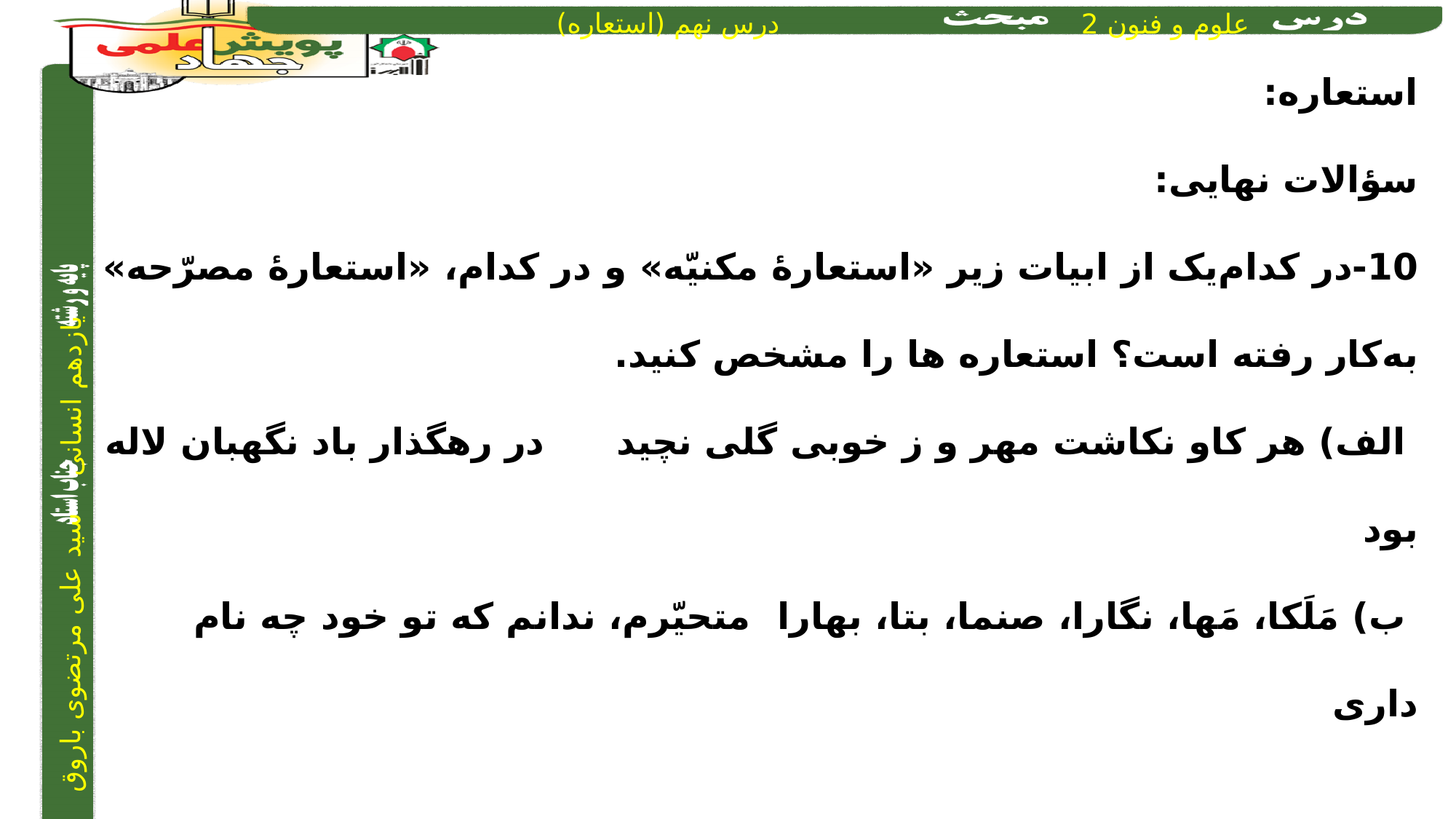

استعاره:
سؤالات نهایی:
10-در کدام‌یک از ابیات زیر «استعارۀ مکنیّه» و در کدام، «استعارۀ مصرّحه» به‌کار رفته است؟ استعاره ها را مشخص کنید.
 الف) هر کاو نکاشت مهر و ز خوبی گلی نچید		در رهگذار باد نگهبان لاله بود
 ب) مَلَکا، مَها، نگارا، صنما، بتا، بهارا 		 متحیّرم، ندانم که تو خود چه نام داری